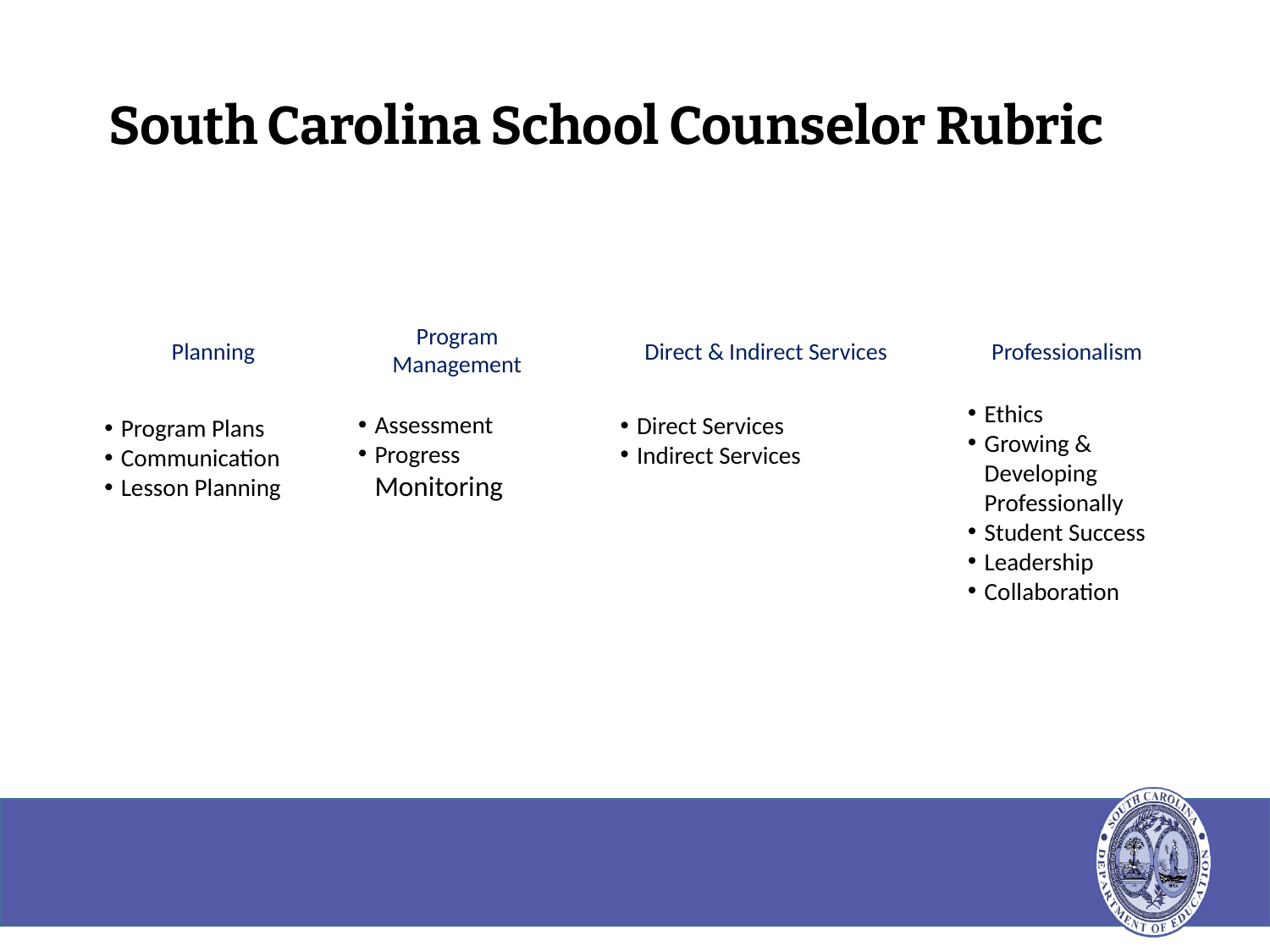

# South Carolina School Counselor Rubric
Program Management
Direct & Indirect Services
Planning
Professionalism
Ethics
Growing & Developing   Professionally
Student Success
Leadership
Collaboration

Assessment
Progress Monitoring
Direct Services
Indirect Services
Program Plans
Communication
Lesson Planning